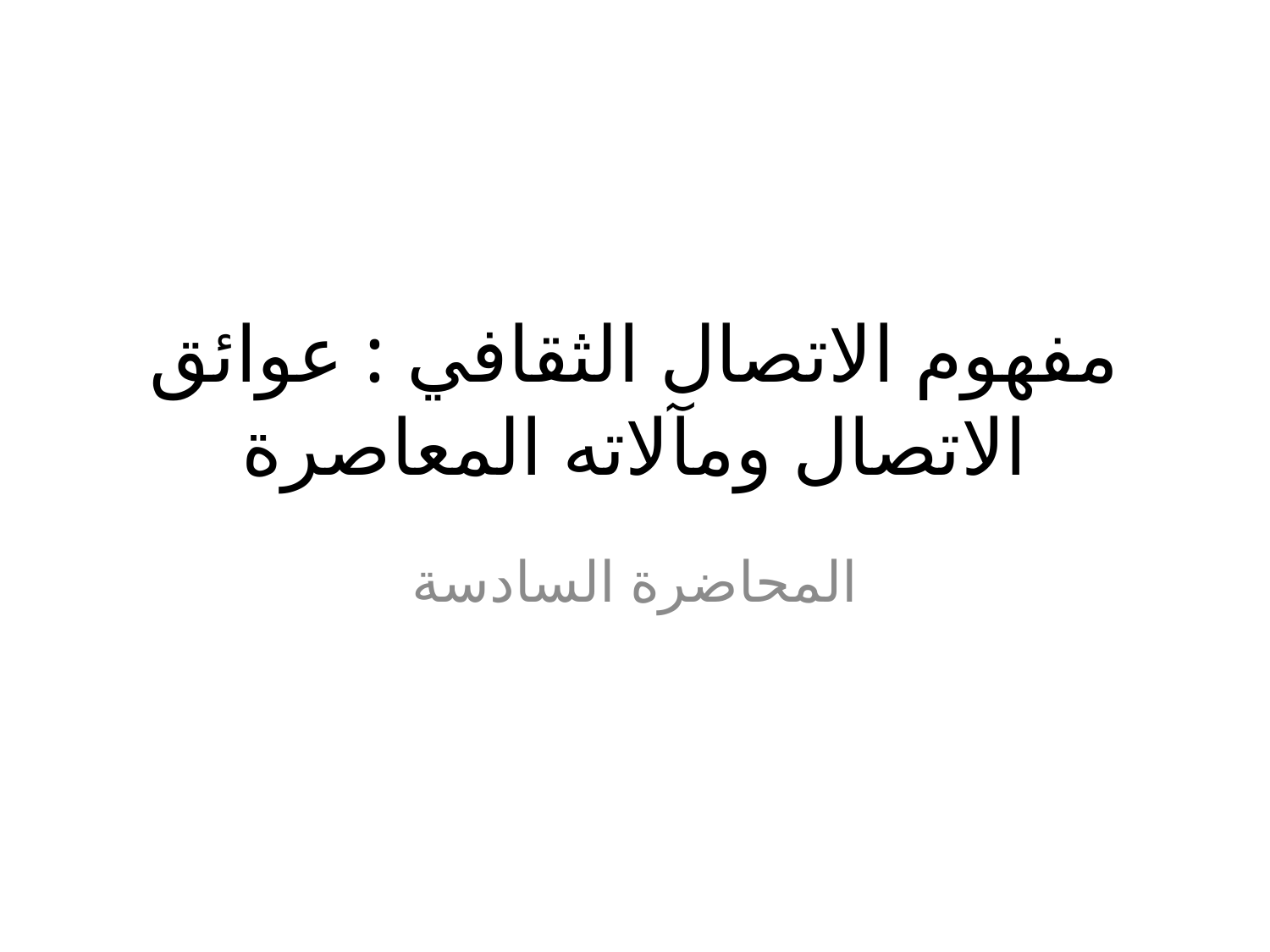

# مفهوم الاتصال الثقافي : عوائق الاتصال ومآلاته المعاصرة
المحاضرة السادسة